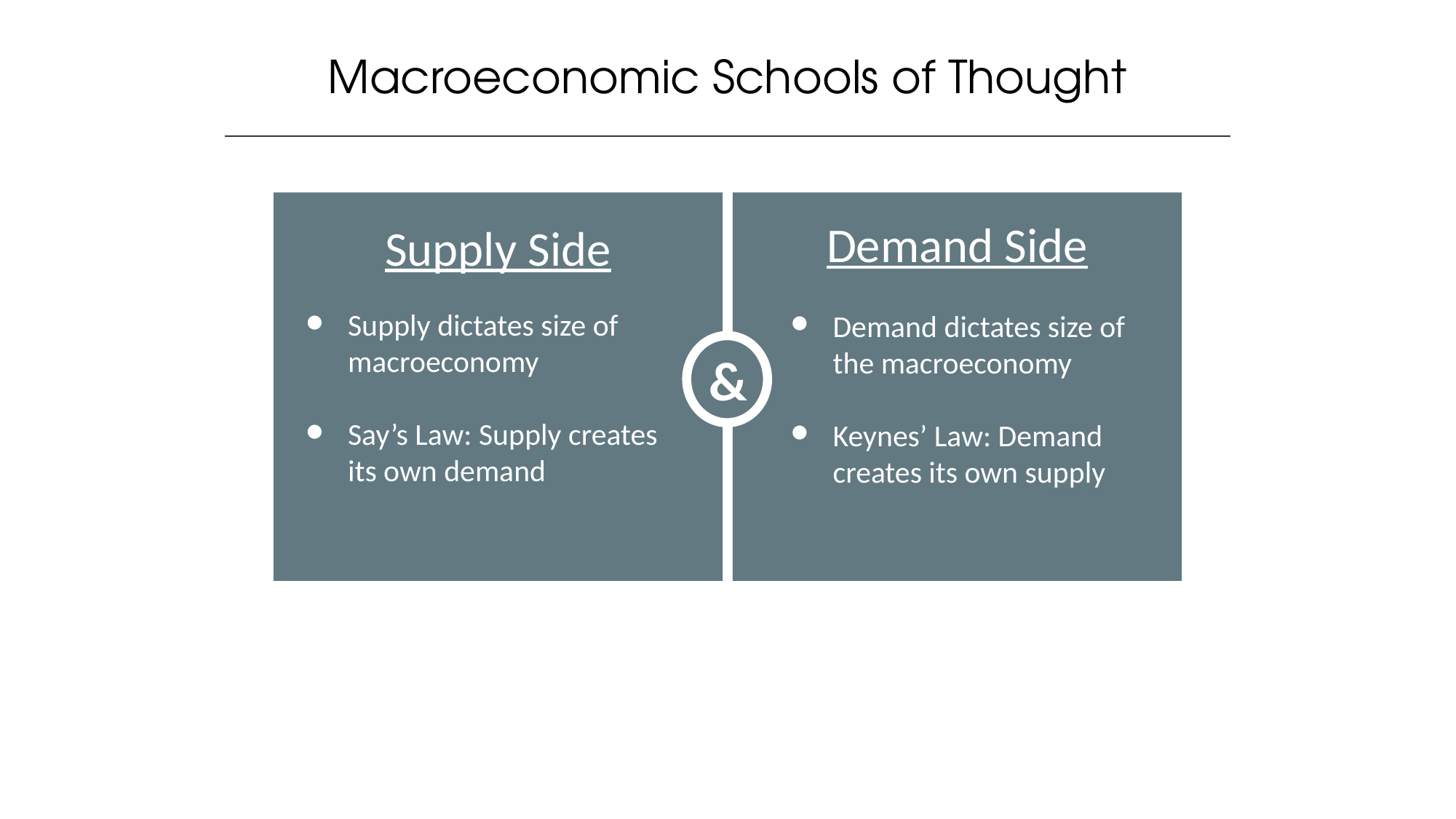

Macroeconomic Schools of Thought

Demand Side
Supply Side
Supply dictates size of macroeconomy

Say’s Law: Supply creates its own demand
Demand dictates size of the macroeconomy

Keynes’ Law: Demand creates its own supply
&